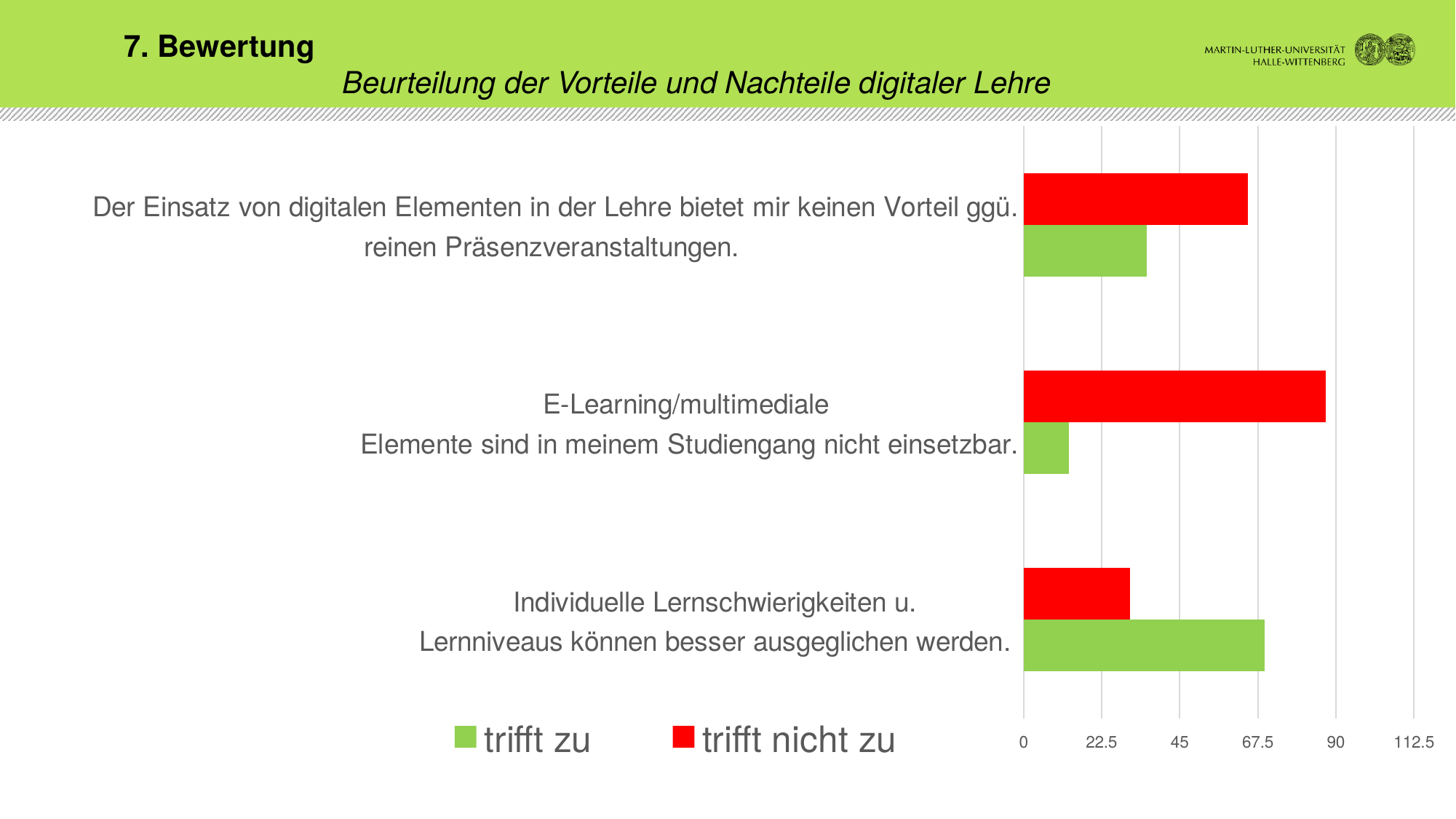

7. Bewertung
		Beurteilung der Vorteile und Nachteile digitaler Lehre

### Chart

| Category | trifft nicht zu  | trifft zu  |
|---|---|---|
| Der Einsatz von digitalen Elementen in der Lehre bietet mir keinen Vorteil ggü. reinen Präsenzveranstaltungen.  | 64.6 | 35.4 |
| E-Learning/multimediale
Elemente sind in meinem Studiengang nicht einsetzbar. | 87.0 | 13.1 |
| Individuelle Lernschwierigkeiten u.
Lernniveaus können besser ausgeglichen werden.  | 30.6 | 69.4 |